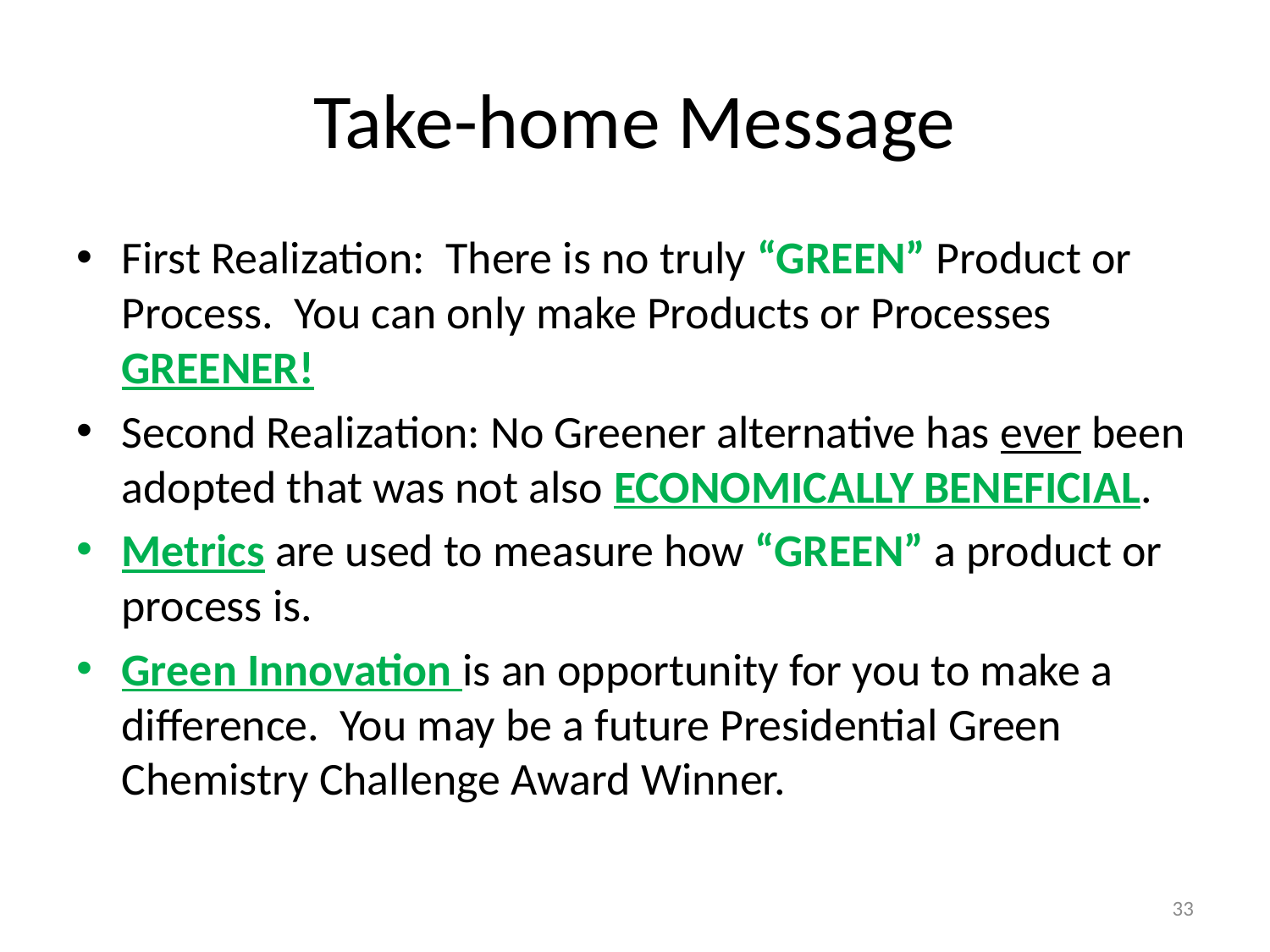

# Take-home Message
First Realization:  There is no truly “GREEN” Product or Process.  You can only make Products or Processes GREENER!
Second Realization: No Greener alternative has ever been adopted that was not also ECONOMICALLY BENEFICIAL.
Metrics are used to measure how “GREEN” a product or process is.
Green Innovation is an opportunity for you to make a difference.  You may be a future Presidential Green Chemistry Challenge Award Winner.
33